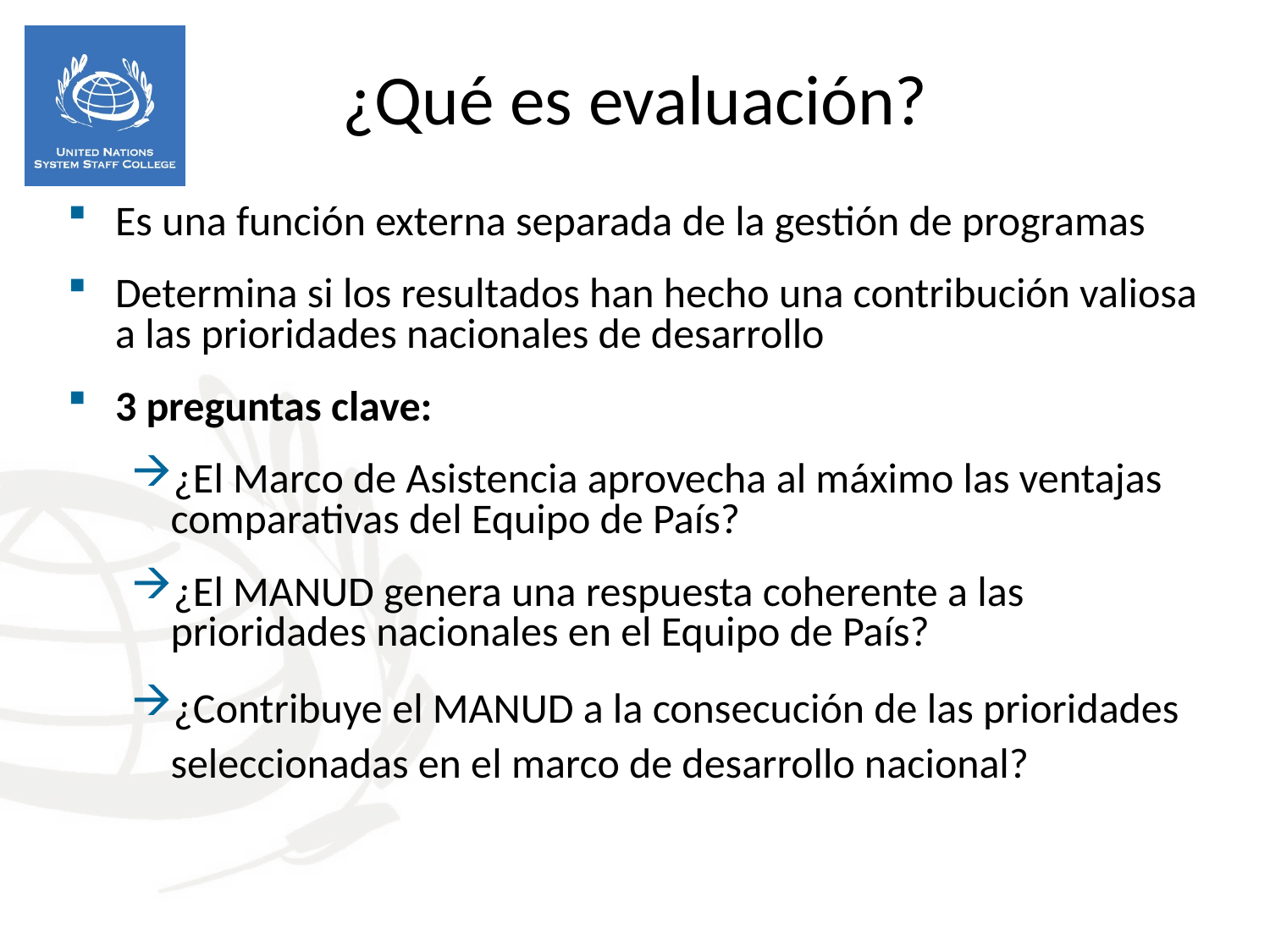

¿Qué es evaluación?
Es una función externa separada de la gestión de programas
Determina si los resultados han hecho una contribución valiosa a las prioridades nacionales de desarrollo
3 preguntas clave:
¿El Marco de Asistencia aprovecha al máximo las ventajas comparativas del Equipo de País?
¿El MANUD genera una respuesta coherente a las prioridades nacionales en el Equipo de País?
¿Contribuye el MANUD a la consecución de las prioridades seleccionadas en el marco de desarrollo nacional?